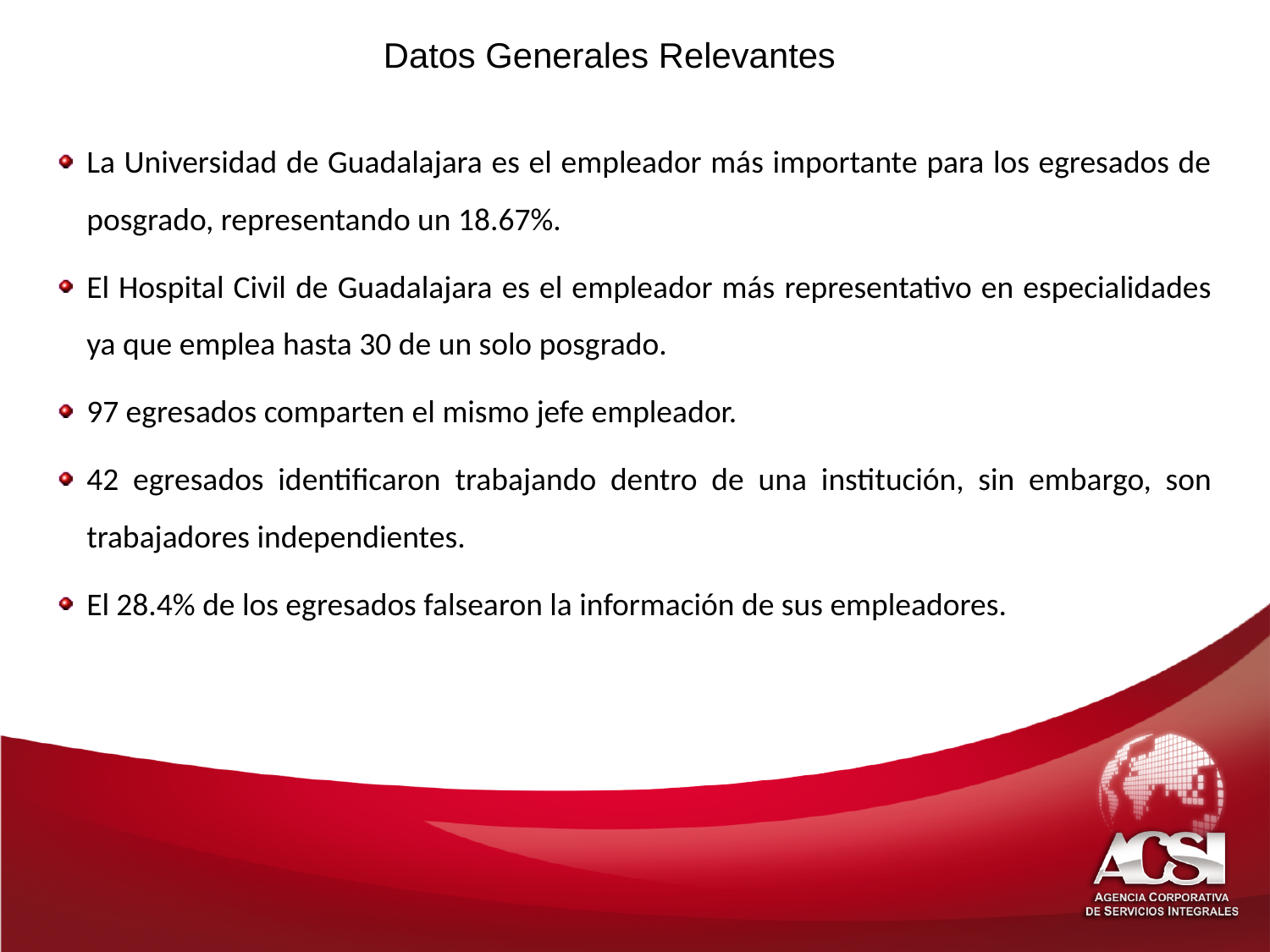

Datos Generales Relevantes

La Universidad de Guadalajara es el empleador más importante para los egresados de posgrado, representando un 18.67%.
El Hospital Civil de Guadalajara es el empleador más representativo en especialidades ya que emplea hasta 30 de un solo posgrado.
97 egresados comparten el mismo jefe empleador.
42 egresados identificaron trabajando dentro de una institución, sin embargo, son trabajadores independientes.
El 28.4% de los egresados falsearon la información de sus empleadores.